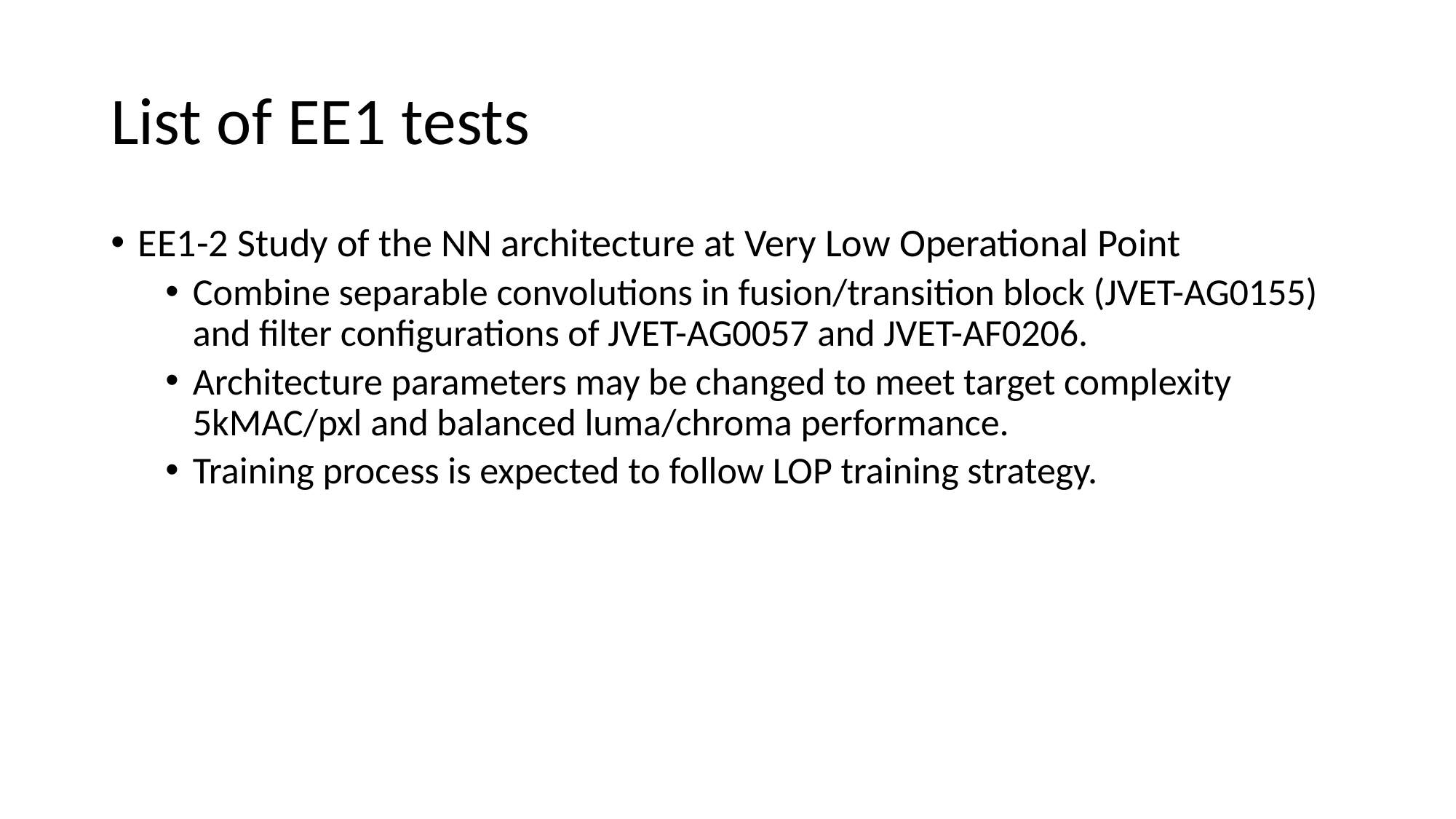

# List of EE1 tests
EE1-2 Study of the NN architecture at Very Low Operational Point
Combine separable convolutions in fusion/transition block (JVET-AG0155) and filter configurations of JVET-AG0057 and JVET-AF0206.
Architecture parameters may be changed to meet target complexity 5kMAC/pxl and balanced luma/chroma performance.
Training process is expected to follow LOP training strategy.